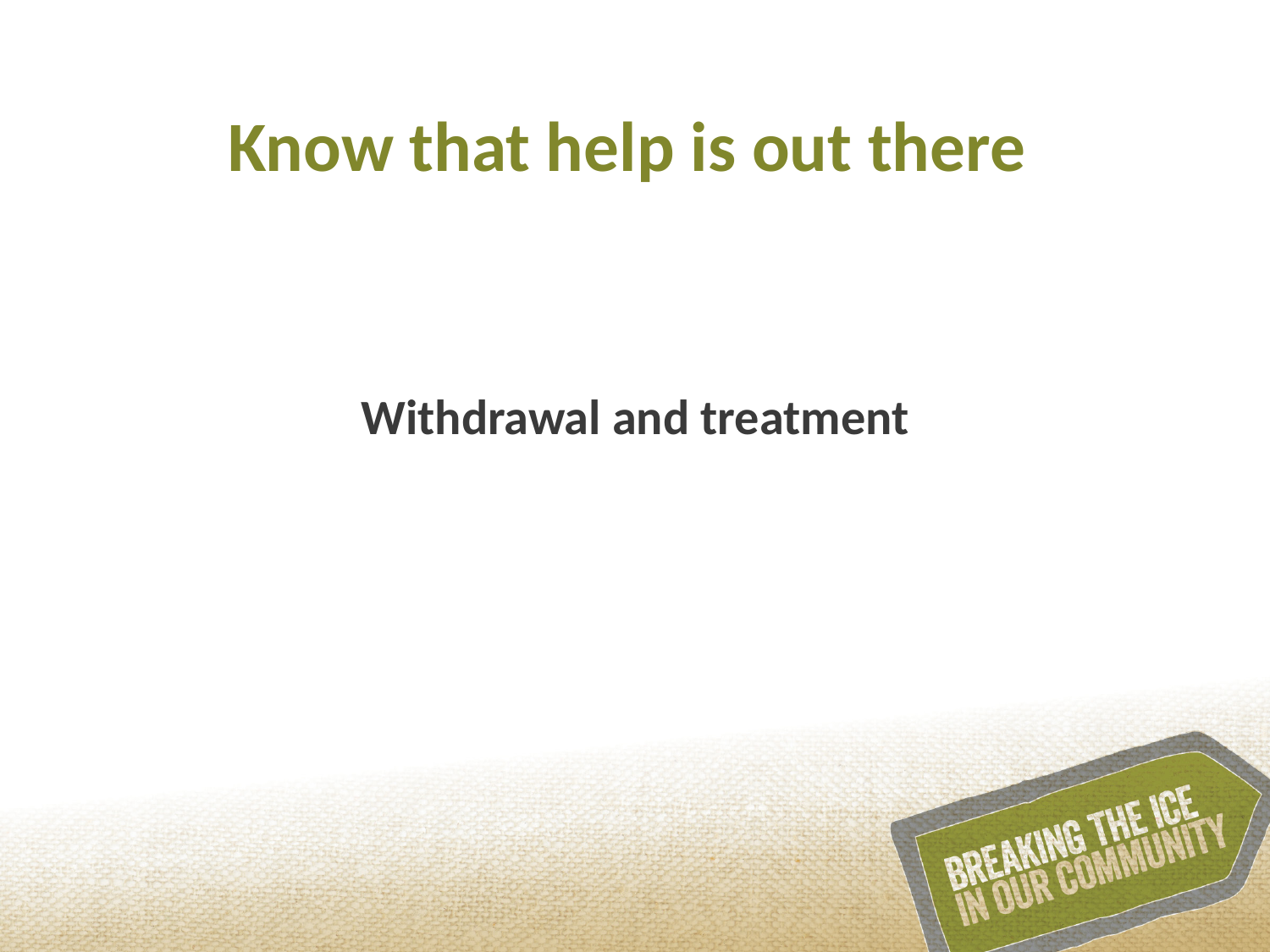

# Know that help is out there

Withdrawal and treatment